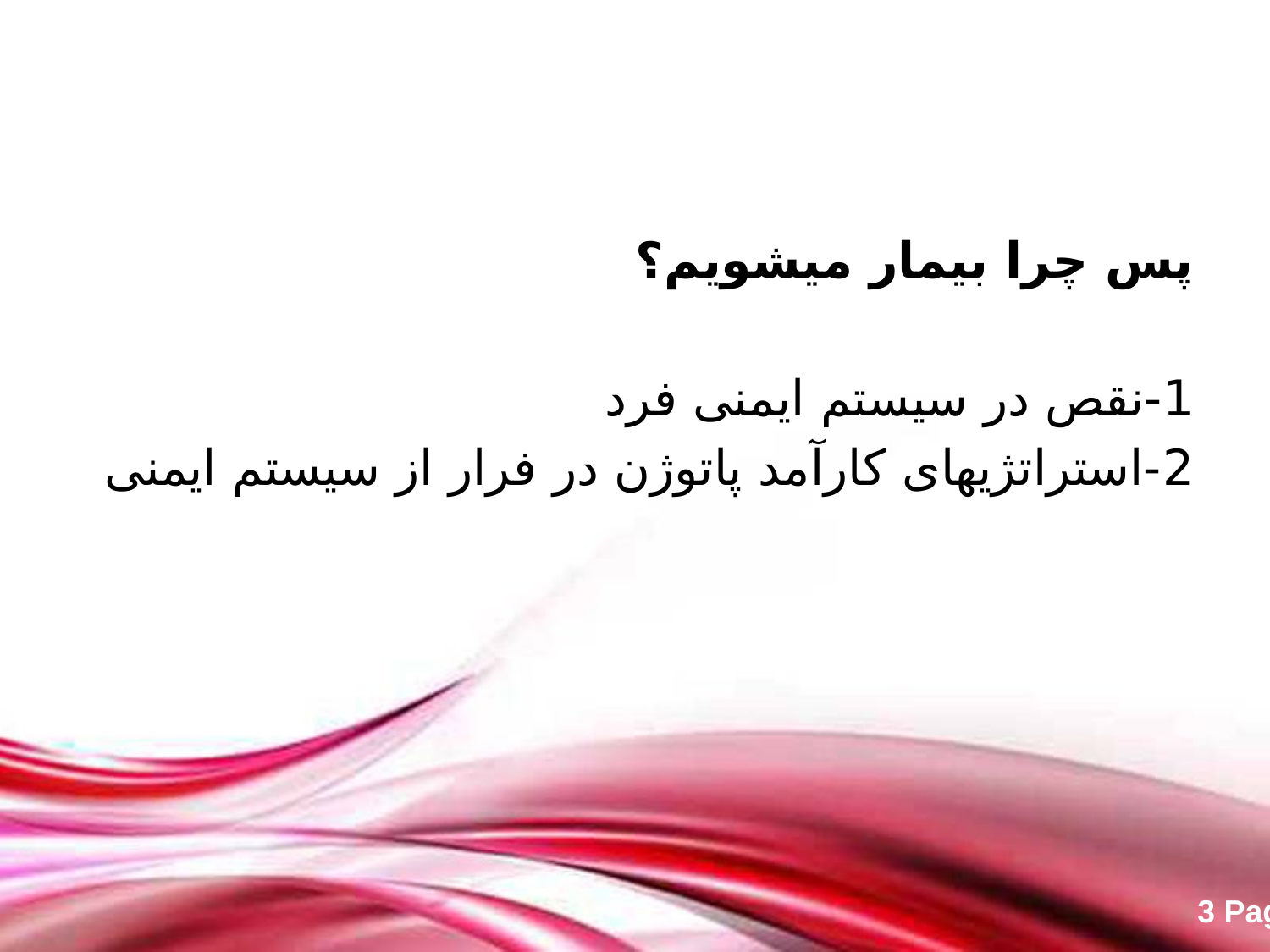

#
پس چرا بیمار میشویم؟

1-نقص در سیستم ایمنی فرد
2-استراتژیهای کارآمد پاتوژن در فرار از سیستم ایمنی